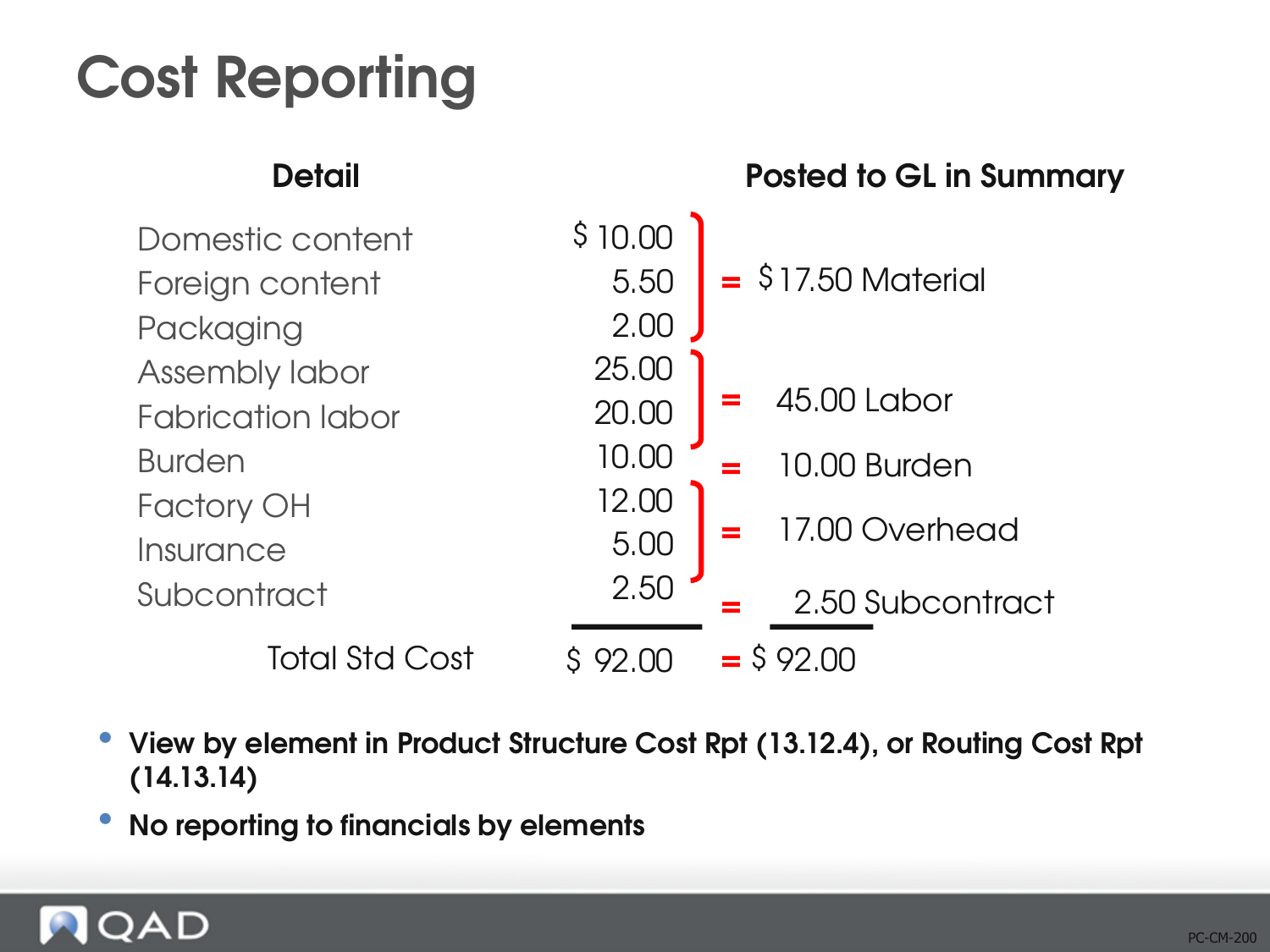

# Cost Reporting
Detail
Posted to GL in Summary

Domestic content
Foreign content
Packaging
Assembly labor
Fabrication labor
Burden
Factory OH
Insurance
Subcontract

10.00
  5.50
  2.00
25.00
20.00
10.00
12.00
  5.00
  2.50
$

$
=
17.50 Material

=
45.00 Labor
=
10.00 Burden

=
17.00 Overhead
  2.50 Subcontract
=

Total Std Cost
=
$
92.00
$
92.00
View by element in Product Structure Cost Rpt (13.12.4), or Routing Cost Rpt (14.13.14)
No reporting to financials by elements
PC-CM-200